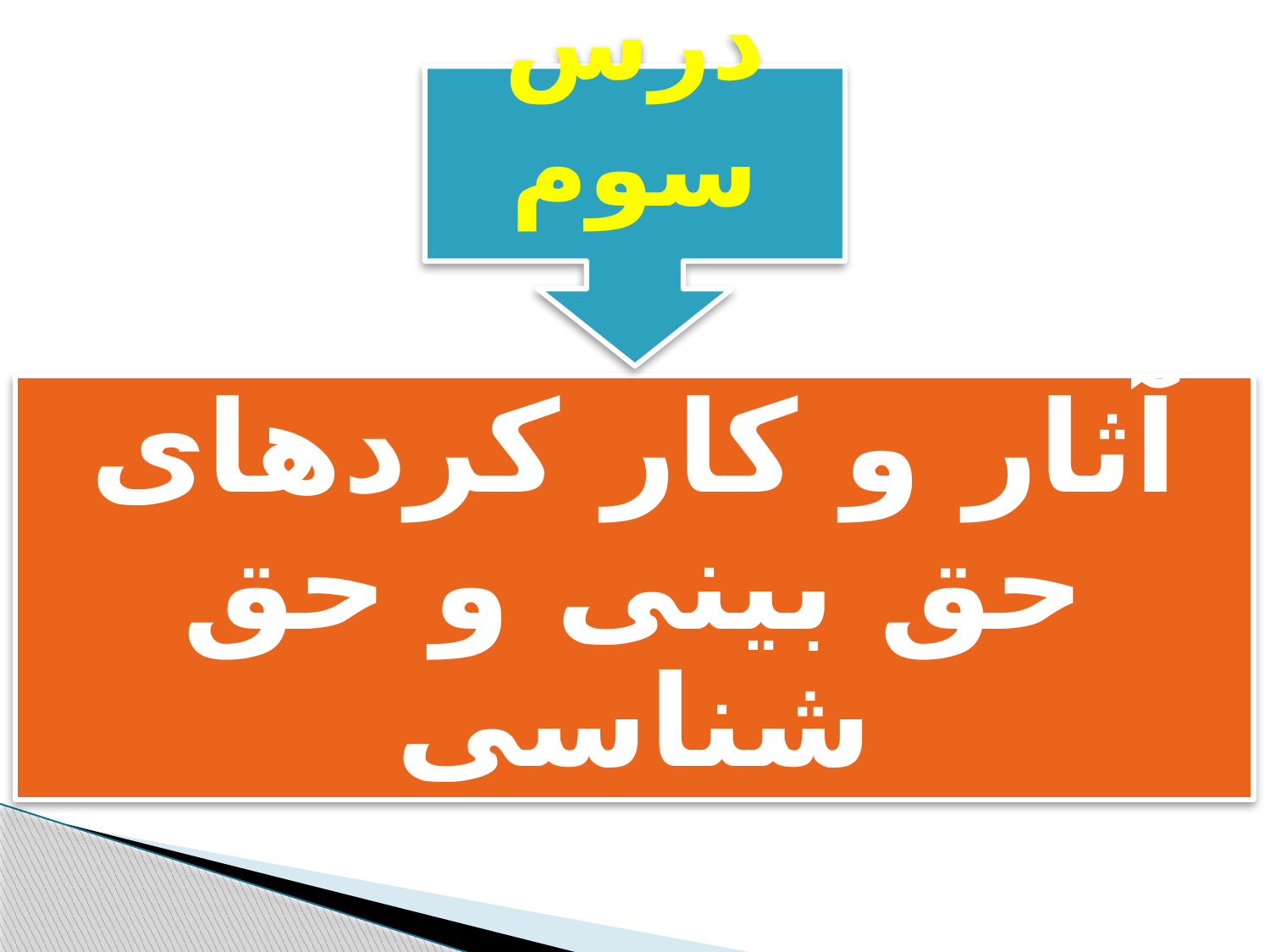

درس سوم
آثار و کار کردهای حق بینی و حق شناسی